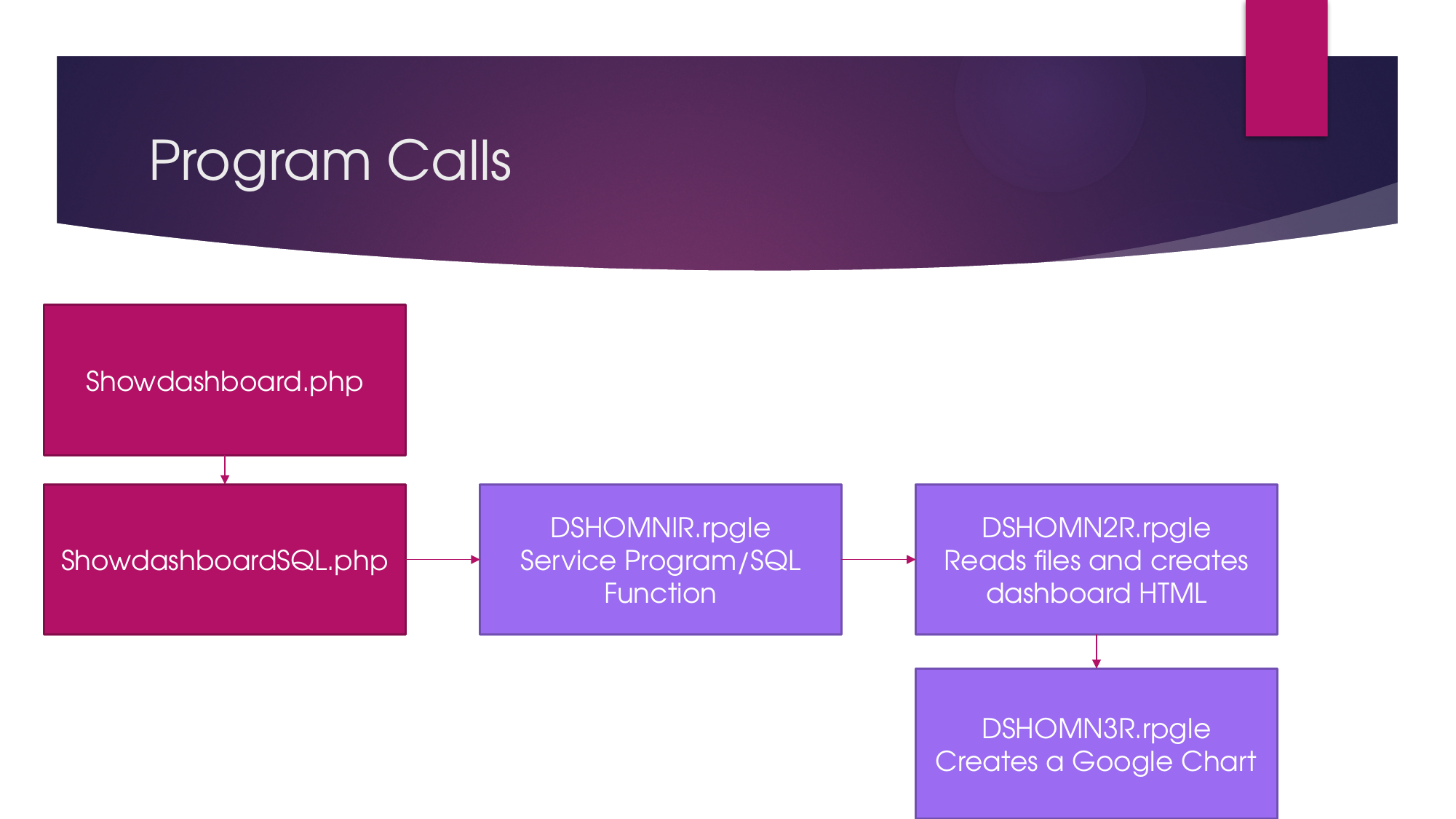

# Program Calls
Showdashboard.php
DSHOMNIR.rpgle
Service Program/SQL Function
DSHOMN2R.rpgle
Reads files and creates dashboard HTML
ShowdashboardSQL.php
DSHOMN3R.rpgle
Creates a Google Chart